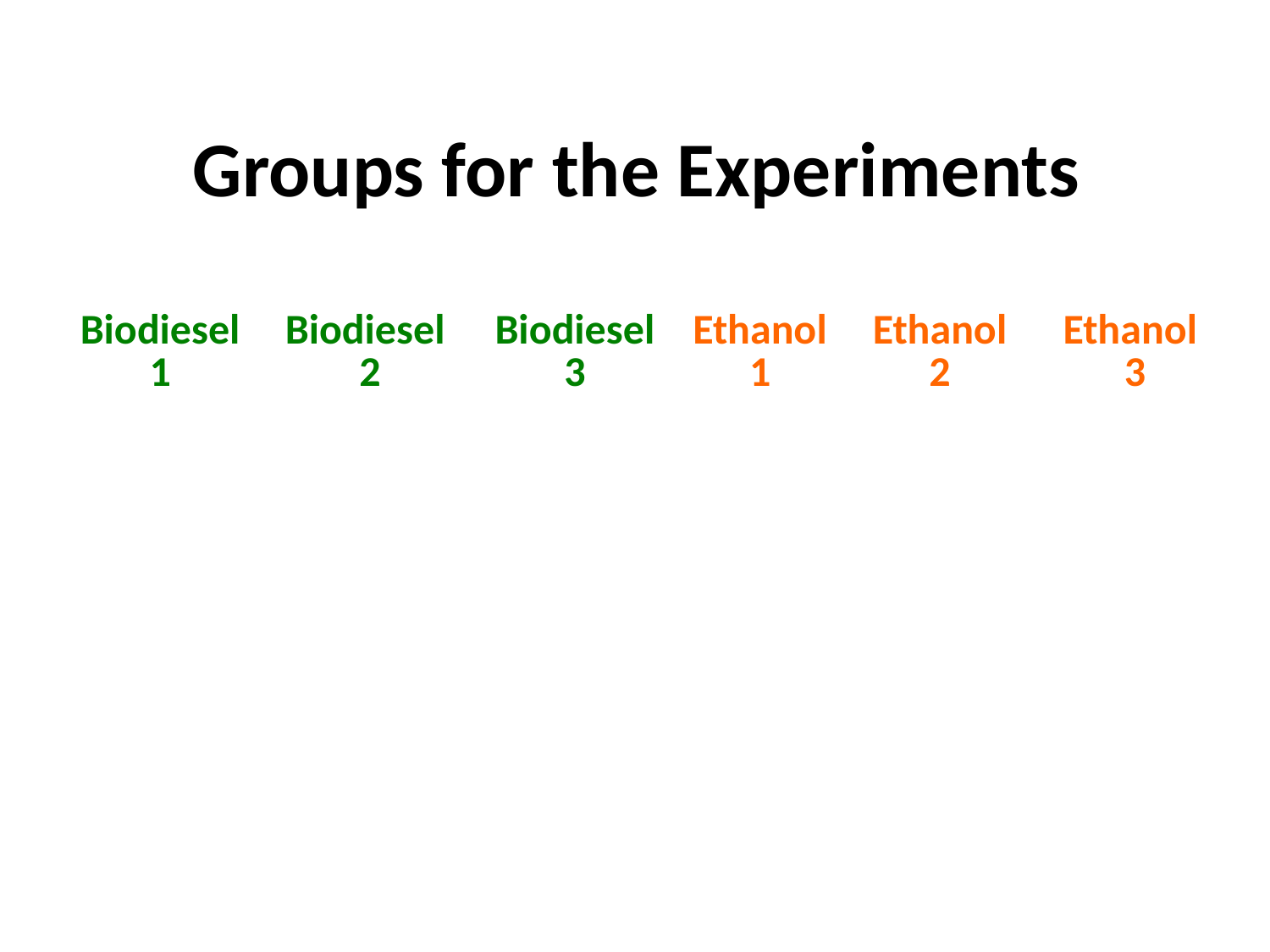

# Groups for the Experiments
| Biodiesel 1 | Biodiesel 2 | Biodiesel 3 | Ethanol 1 | Ethanol 2 | Ethanol 3 |
| --- | --- | --- | --- | --- | --- |
|  |  |  |  |  |  |
|  |  |  |  |  |  |